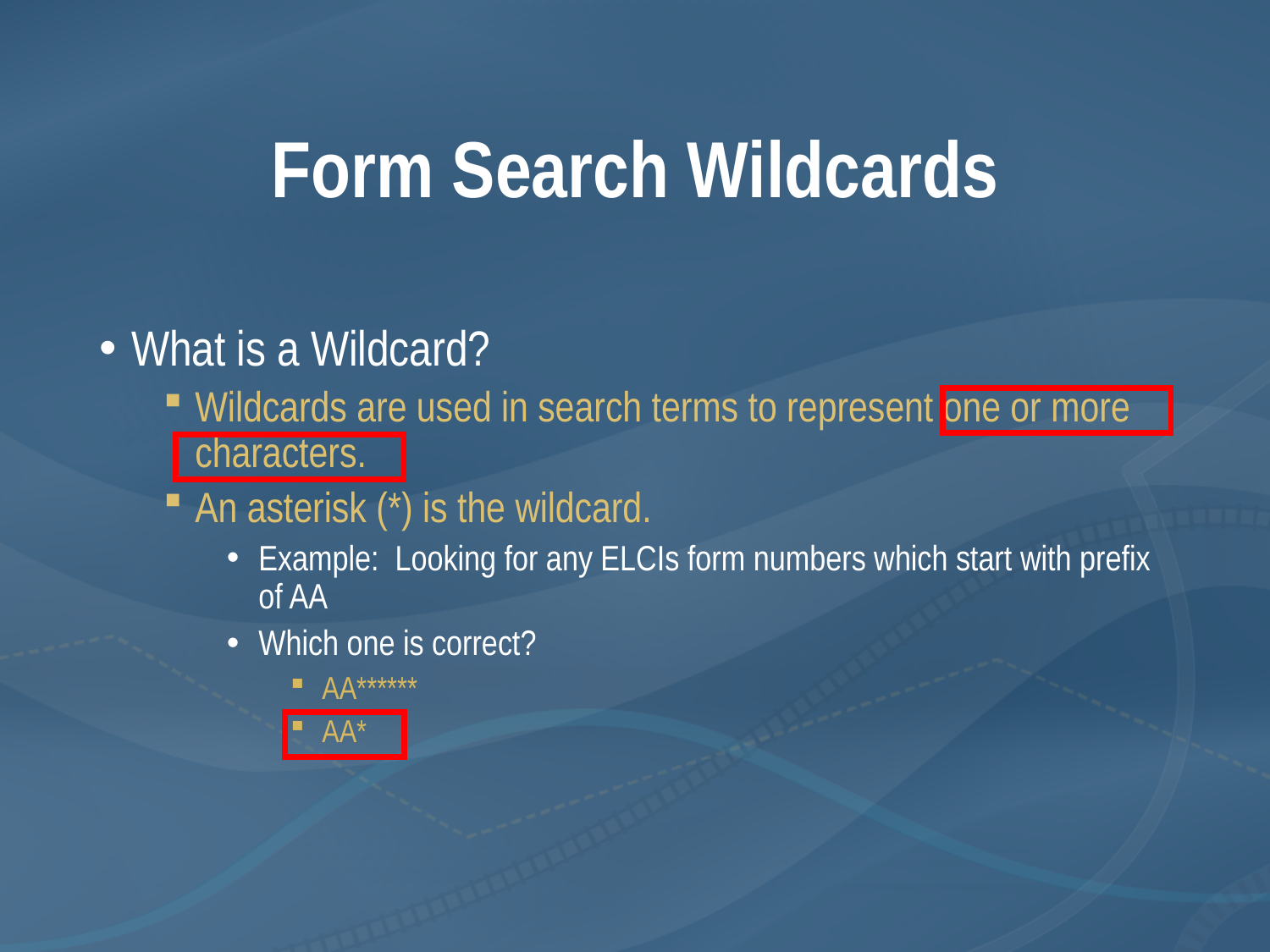

# Form Search Wildcards
What is a Wildcard?
Wildcards are used in search terms to represent one or more characters.
An asterisk (*) is the wildcard.
Example:  Looking for any ELCIs form numbers which start with prefix of AA
Which one is correct?
AA******
AA*